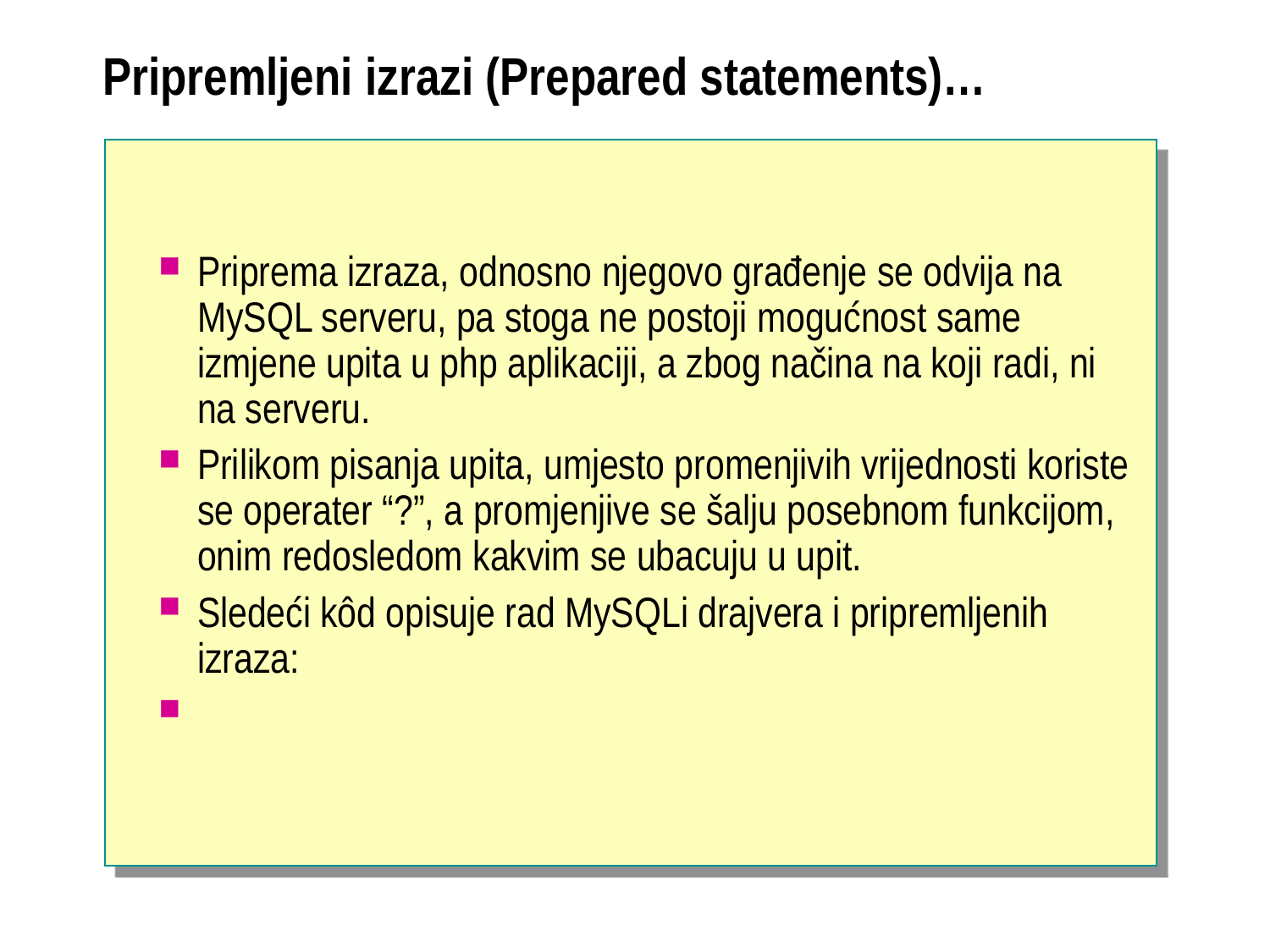

# Pripremljeni izrazi (Prepared statements)…
Priprema izraza, odnosno njegovo građenje se odvija na MySQL serveru, pa stoga ne postoji mogućnost same izmjene upita u php aplikaciji, a zbog načina na koji radi, ni na serveru.
Prilikom pisanja upita, umjesto promenjivih vrijednosti koriste se operater “?”, a promjenjive se šalju posebnom funkcijom, onim redosledom kakvim se ubacuju u upit.
Sledeći kôd opisuje rad MySQLi drajvera i pripremljenih izraza: